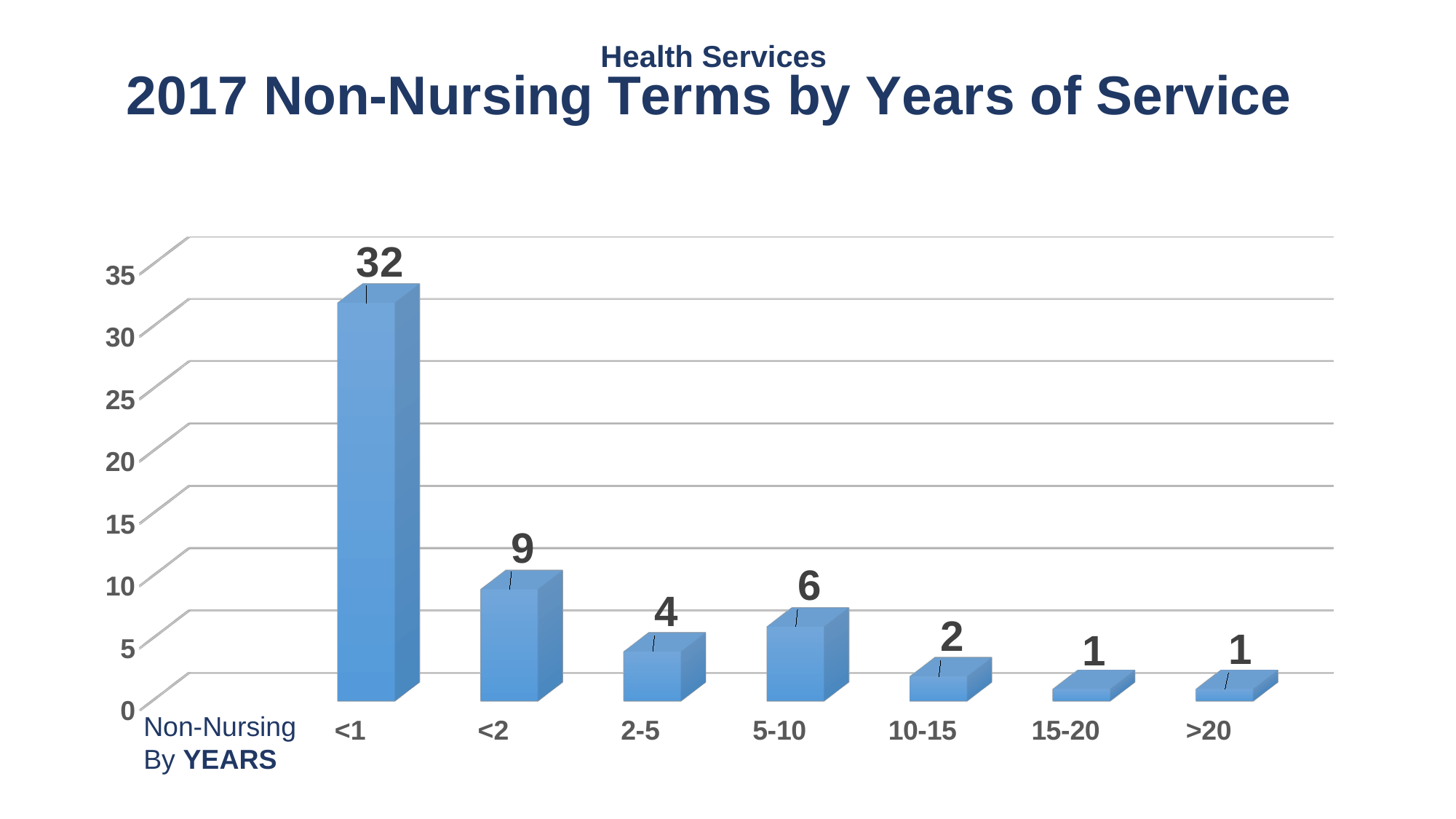

[unsupported chart]

Health Services
Non-Nursing
By YEARS